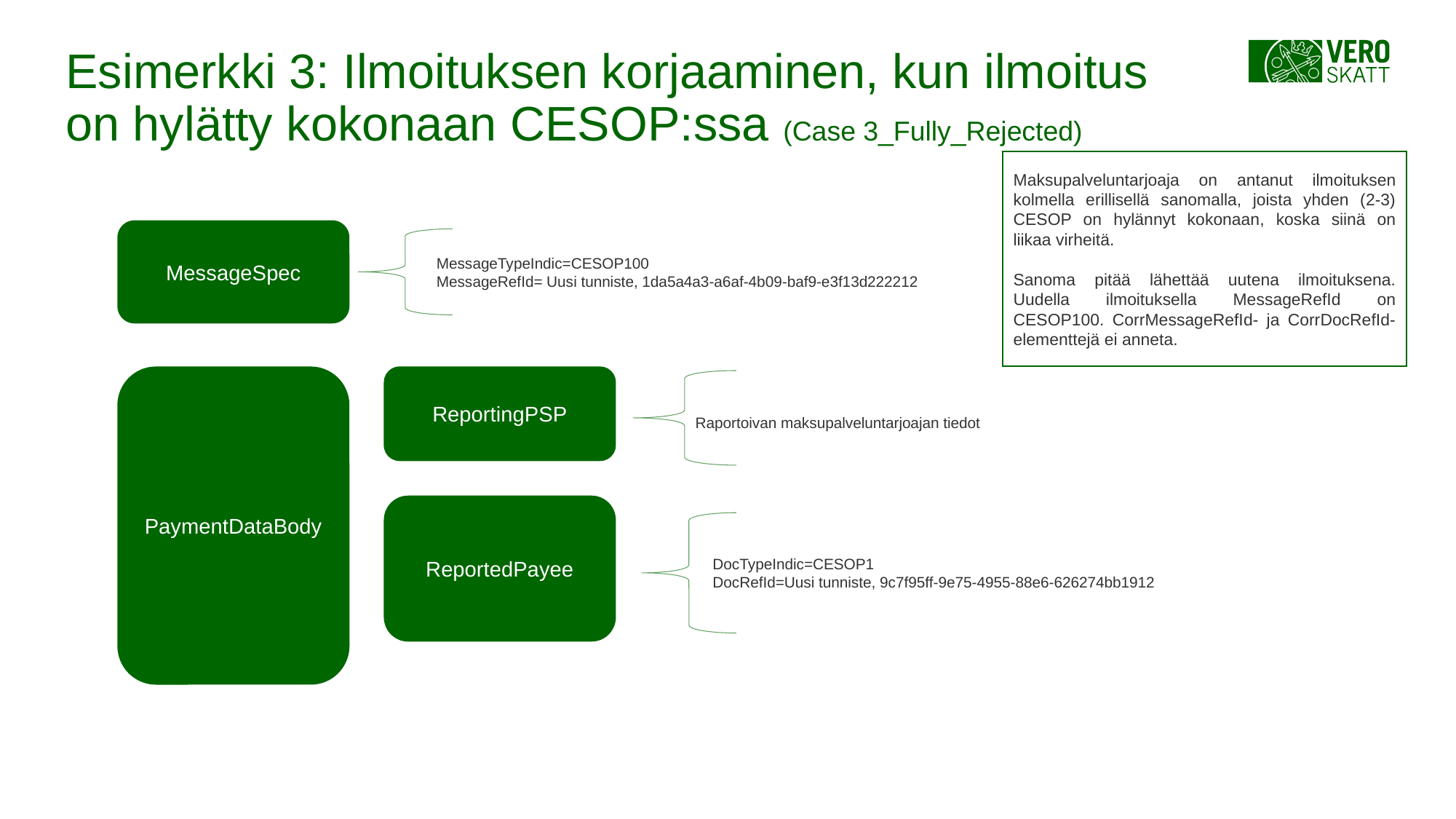

# Esimerkki 3: Ilmoituksen korjaaminen, kun ilmoitus  on hylätty kokonaan CESOP:ssa (Case 3_Fully_Rejected)
Maksupalveluntarjoaja on antanut ilmoituksen kolmella erillisellä sanomalla, joista yhden (2-3) CESOP on hylännyt kokonaan, koska siinä on liikaa virheitä.

Sanoma pitää lähettää uutena ilmoituksena. Uudella ilmoituksella MessageRefId on CESOP100. CorrMessageRefId- ja CorrDocRefId-elementtejä ei anneta.

MessageSpec

MessageTypeIndic=CESOP100
MessageRefId= Uusi tunniste, 1da5a4a3-a6af-4b09-baf9-e3f13d222212
PaymentDataBody
ReportingPSP

Raportoivan maksupalveluntarjoajan tiedot
ReportedPayee

DocTypeIndic=CESOP1
DocRefId=Uusi tunniste, 9c7f95ff-9e75-4955-88e6-626274bb1912